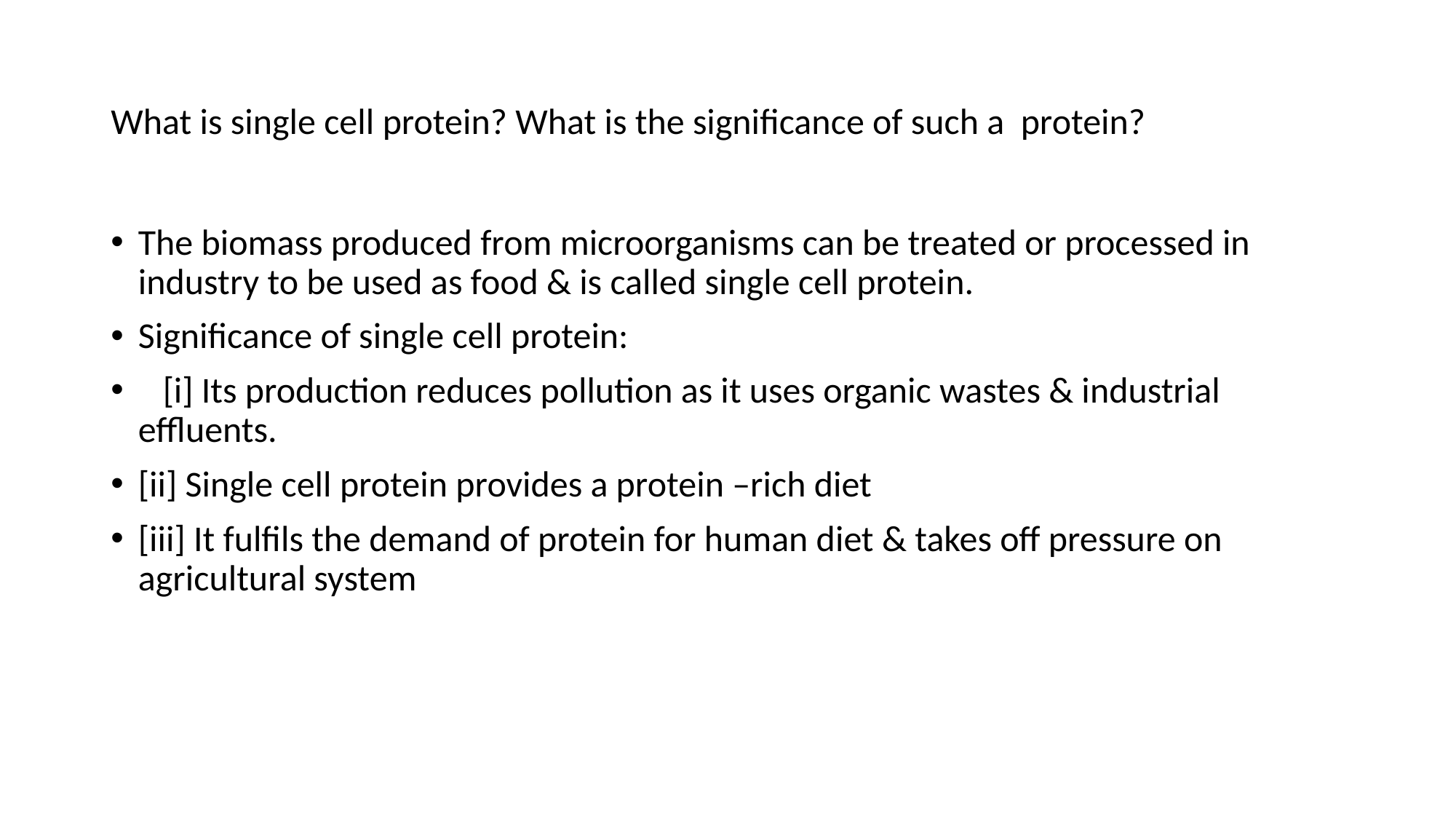

# What is single cell protein? What is the significance of such a  protein?
The biomass produced from microorganisms can be treated or processed in industry to be used as food & is called single cell protein.
Significance of single cell protein:
   [i] Its production reduces pollution as it uses organic wastes & industrial  effluents.
[ii] Single cell protein provides a protein –rich diet
[iii] It fulfils the demand of protein for human diet & takes off pressure on agricultural system